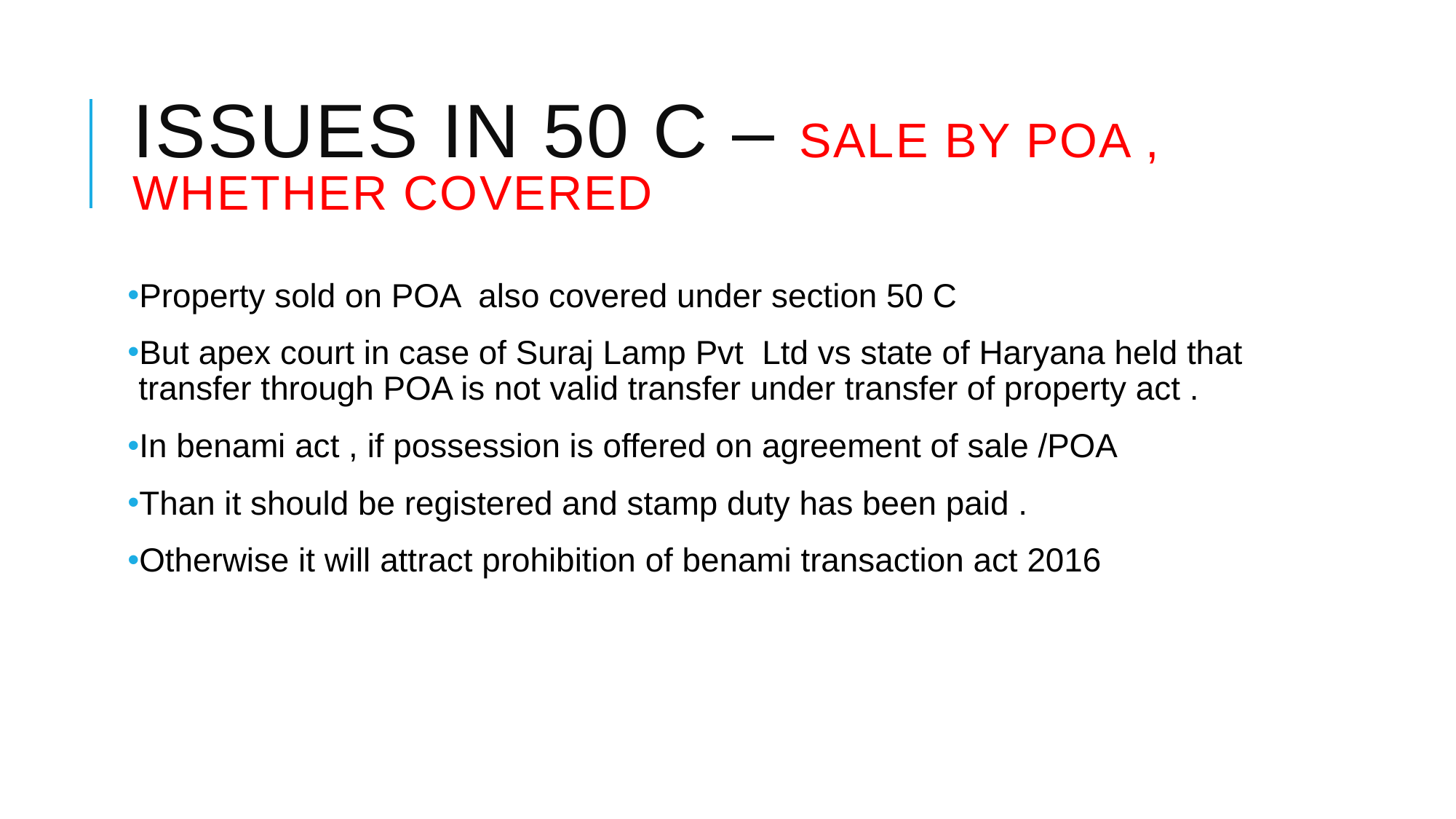

# Issues in 50 C – SALE BY POA , whether covered
Property sold on POA  also covered under section 50 C
But apex court in case of Suraj Lamp Pvt  Ltd vs state of Haryana held that transfer through POA is not valid transfer under transfer of property act .
In benami act , if possession is offered on agreement of sale /POA
Than it should be registered and stamp duty has been paid .
Otherwise it will attract prohibition of benami transaction act 2016